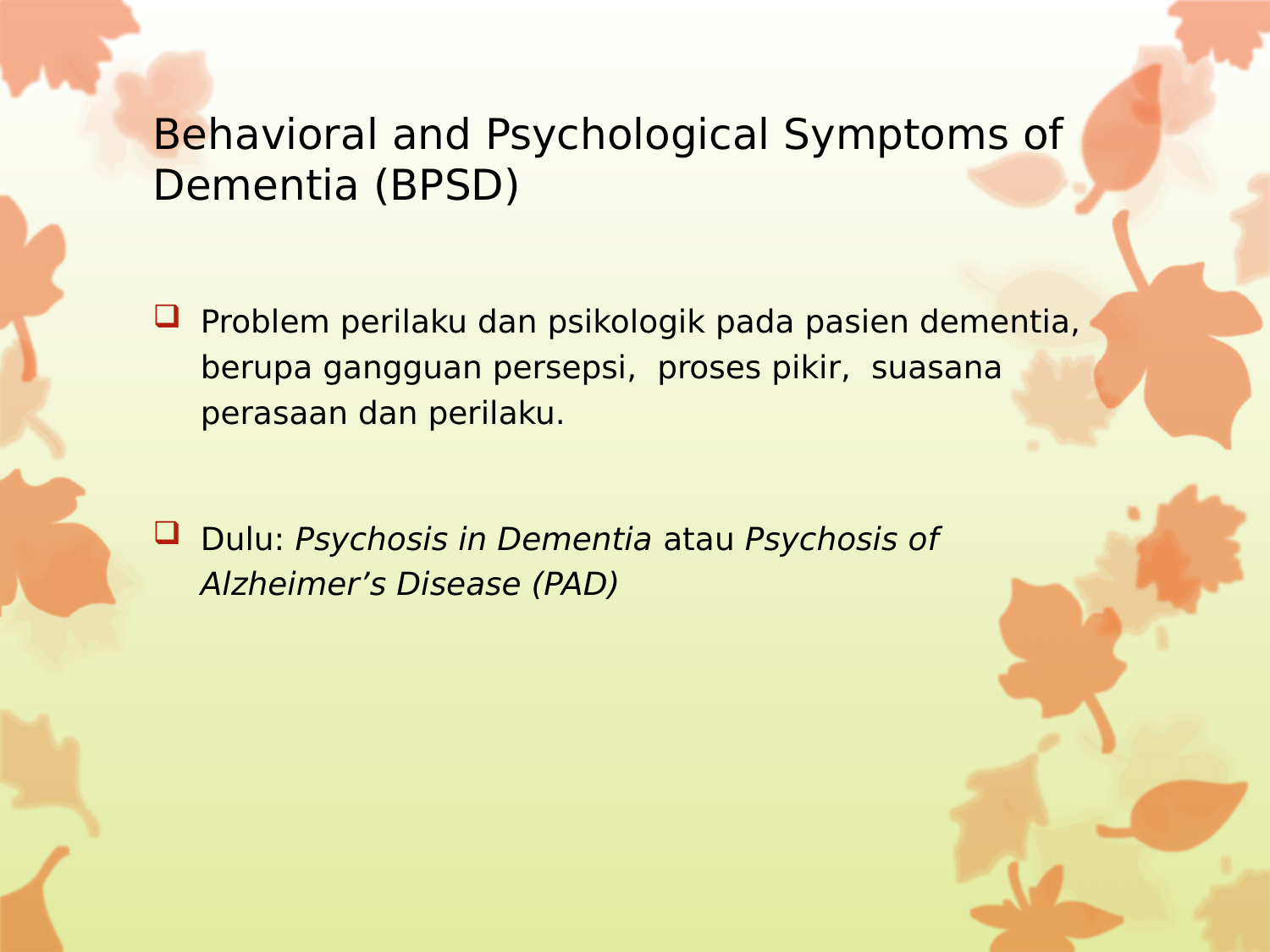

# Behavioral and Psychological Symptoms of Dementia (BPSD)

Problem perilaku dan psikologik pada pasien dementia, berupa gangguan persepsi,  proses pikir,  suasana perasaan dan perilaku.

Dulu: Psychosis in Dementia atau Psychosis of Alzheimer’s Disease (PAD)